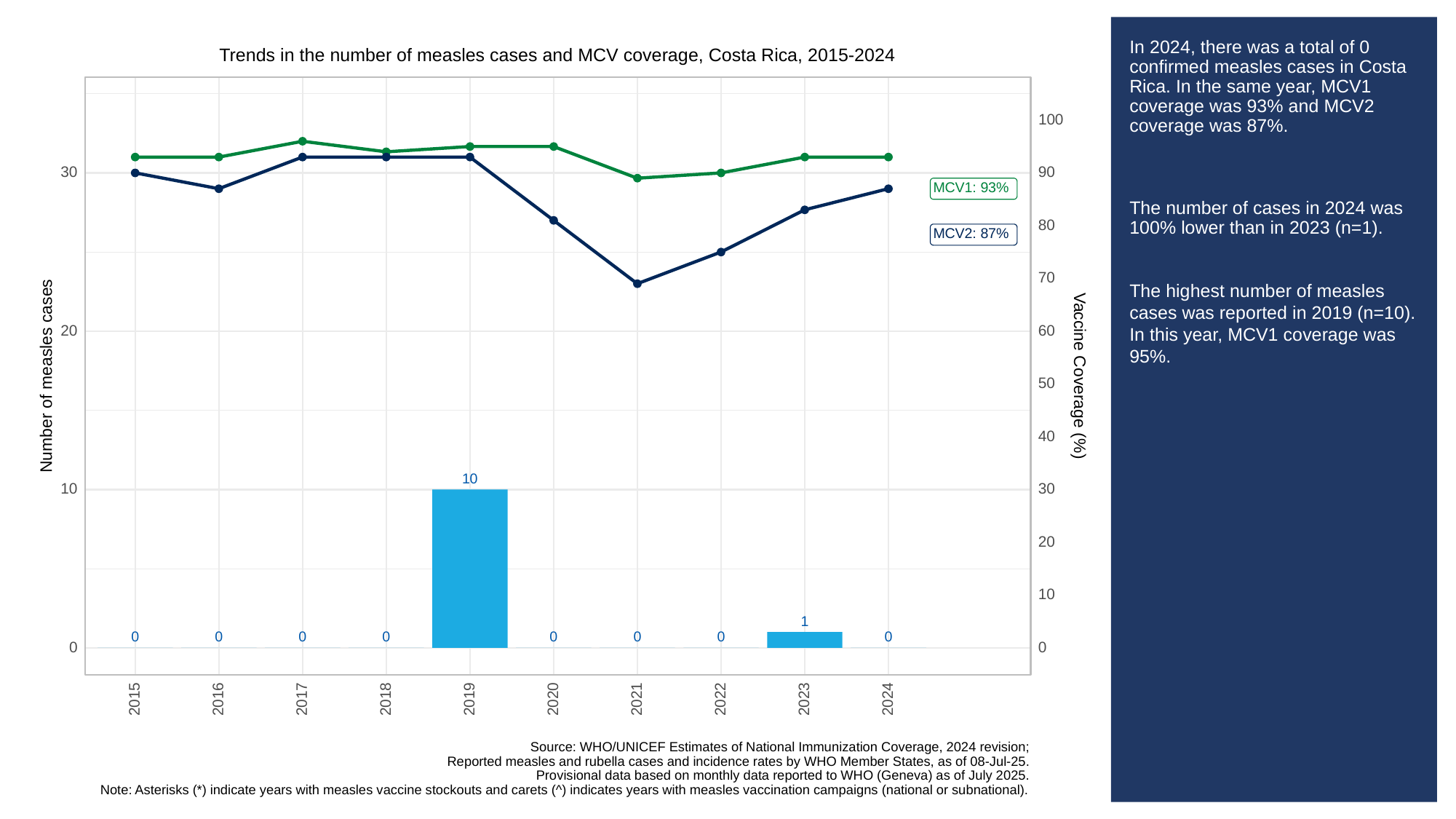

# In 2024, there was a total of 0 confirmed measles cases in Costa Rica. In the same year, MCV1 coverage was 93% and MCV2 coverage was 87%.

The number of cases in 2024 was 100% lower than in 2023 (n=1).

The highest number of measles cases was reported in 2019 (n=10). In this year, MCV1 coverage was 95%.

Trends in the number of measles cases and MCV coverage, Costa Rica, 2015-2024

100

30
90

MCV1: 93%

80

MCV2: 87%

70

20
60

Vaccine Coverage (%)
Number of measles cases
50

40
10
30
10

20

10
1

0
0
0
0
0
0
0
0
0
0

2023
2015
2016
2017
2018
2019
2020
2021
2022
2024
Source: WHO/UNICEF Estimates of National Immunization Coverage, 2024 revision;
Reported measles and rubella cases and incidence rates by WHO Member States, as of 08-Jul-25.
Provisional data based on monthly data reported to WHO (Geneva) as of July 2025.
Note: Asterisks (*) indicate years with measles vaccine stockouts and carets (^) indicates years with measles vaccination campaigns (national or subnational).